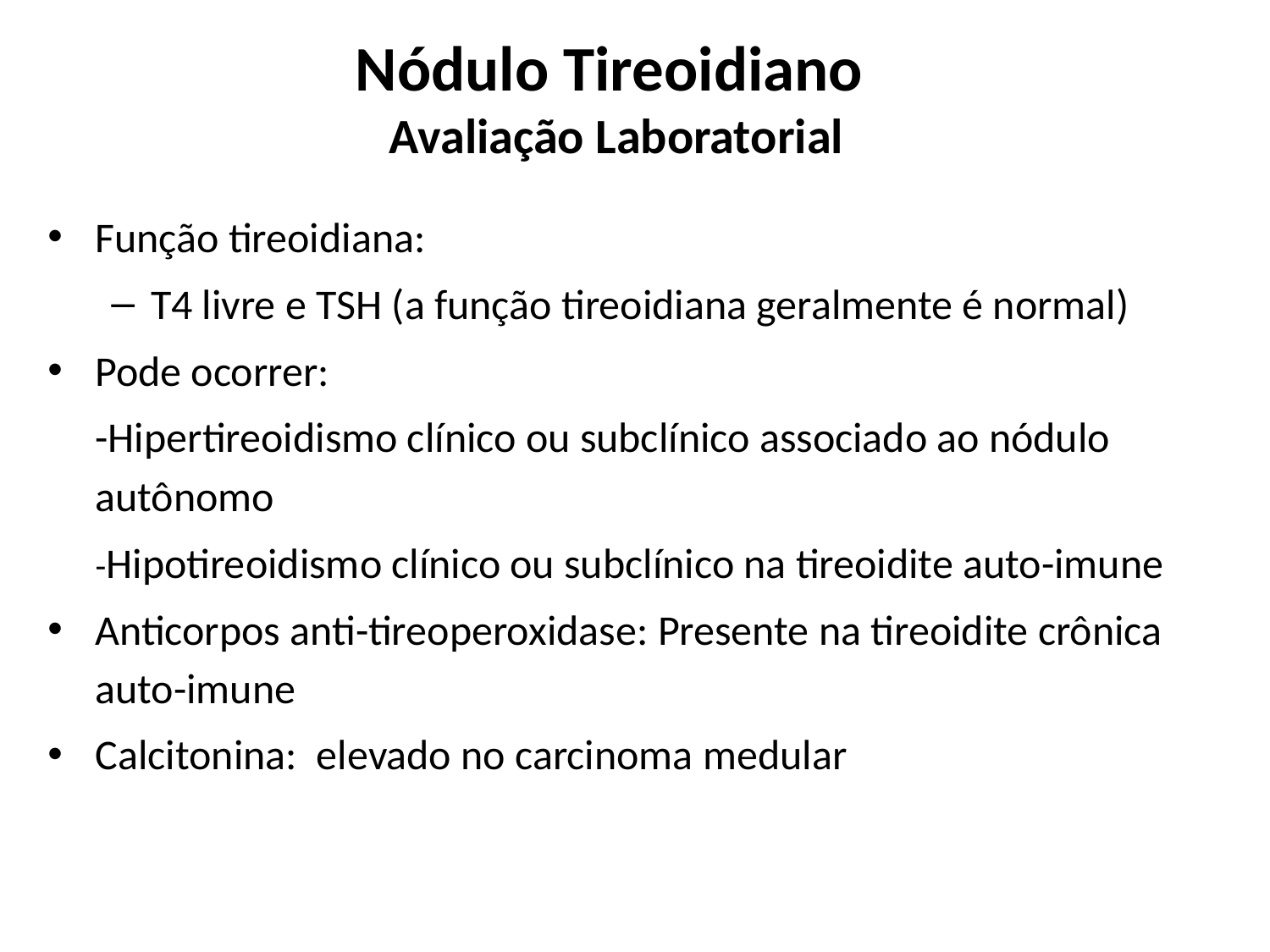

# Nódulo Tireoidiano Avaliação Laboratorial
Função tireoidiana:
T4 livre e TSH (a função tireoidiana geralmente é normal)
Pode ocorrer:
	-Hipertireoidismo clínico ou subclínico associado ao nódulo autônomo
	-Hipotireoidismo clínico ou subclínico na tireoidite auto-imune
Anticorpos anti-tireoperoxidase: Presente na tireoidite crônica auto-imune
Calcitonina:  elevado no carcinoma medular